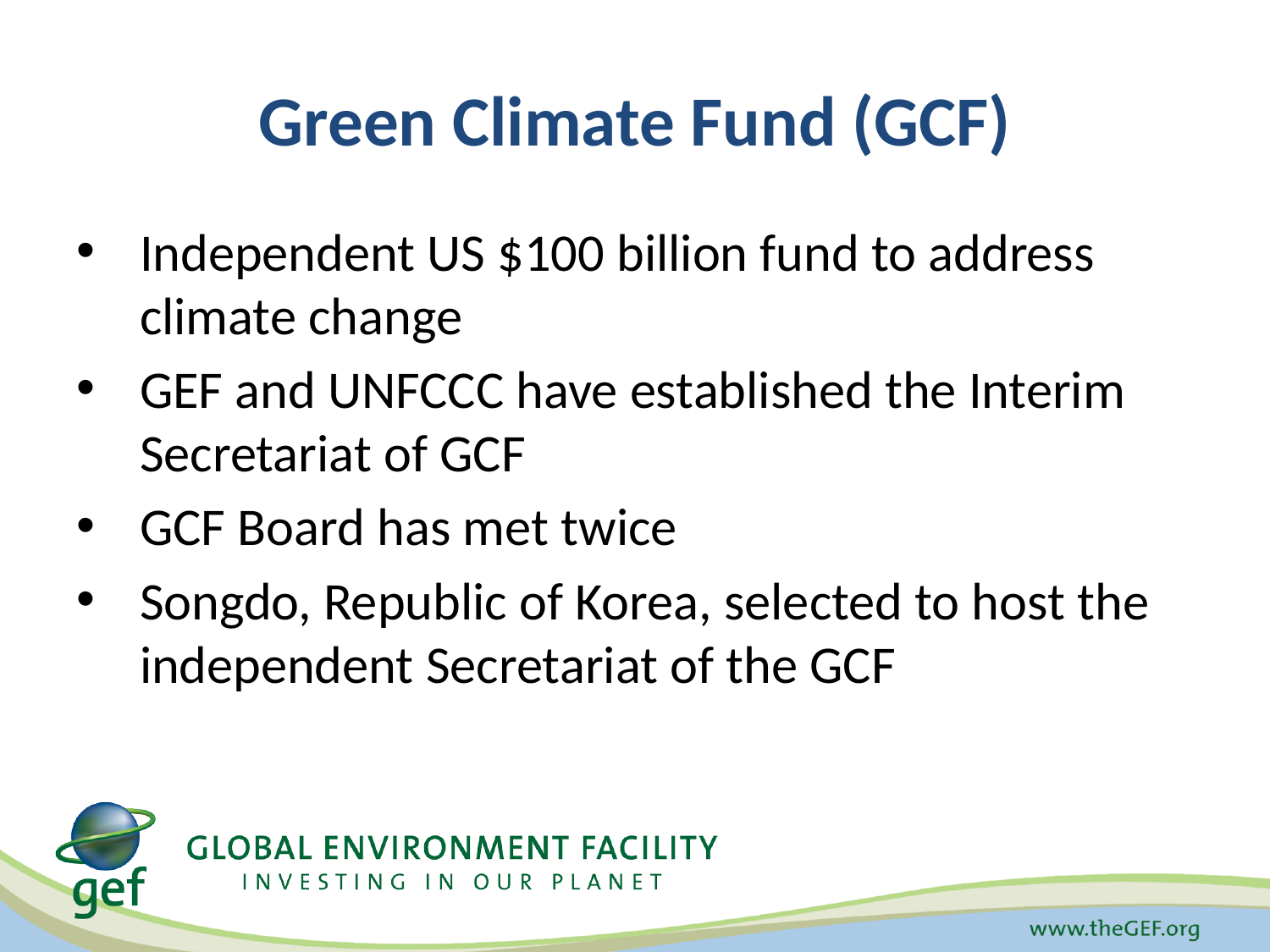

# Green Climate Fund (GCF)
Independent US $100 billion fund to address climate change
GEF and UNFCCC have established the Interim Secretariat of GCF
GCF Board has met twice
Songdo, Republic of Korea, selected to host the independent Secretariat of the GCF